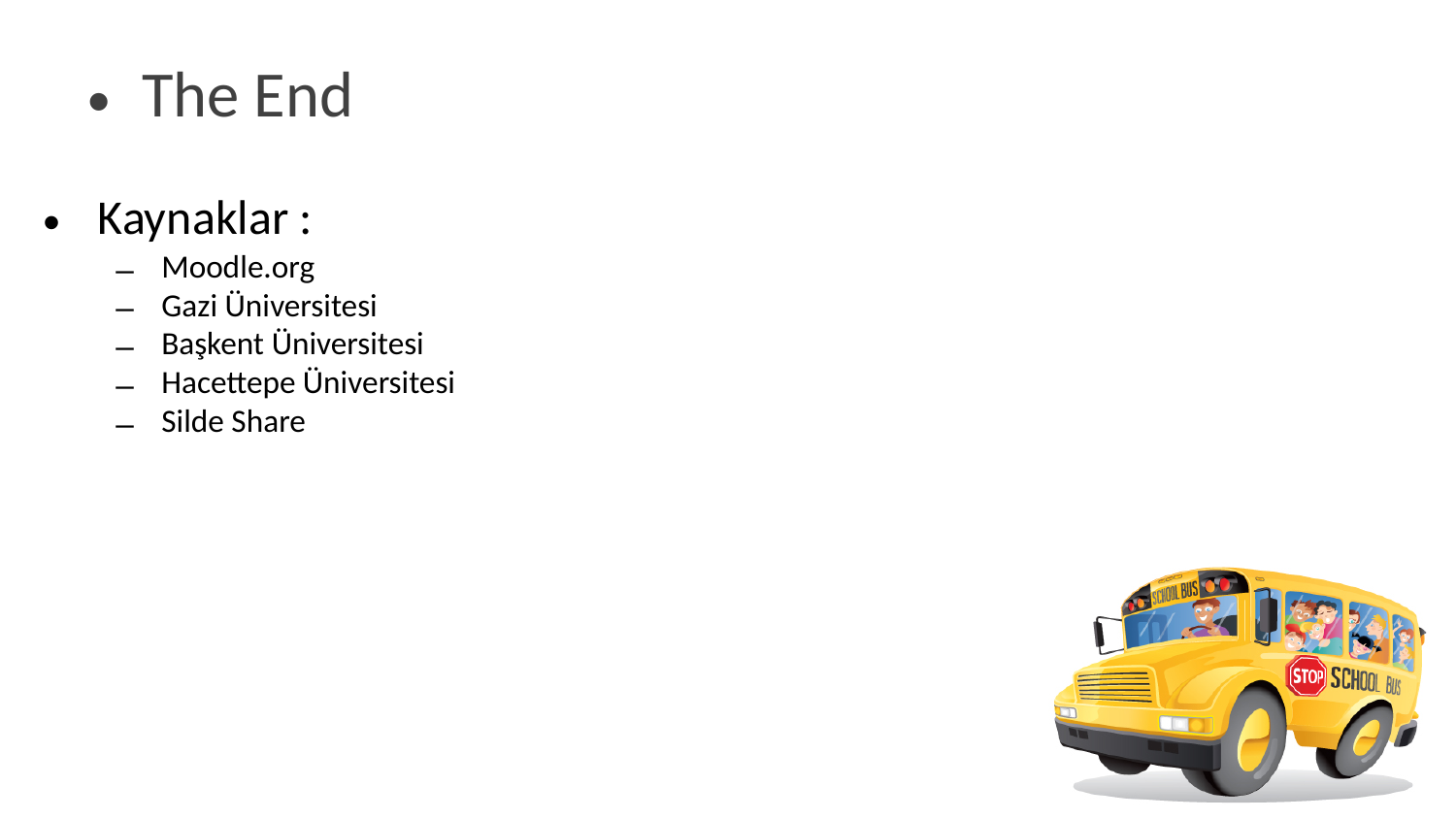

The End
Kaynaklar :
Moodle.org
Gazi Üniversitesi
Başkent Üniversitesi
Hacettepe Üniversitesi
Silde Share